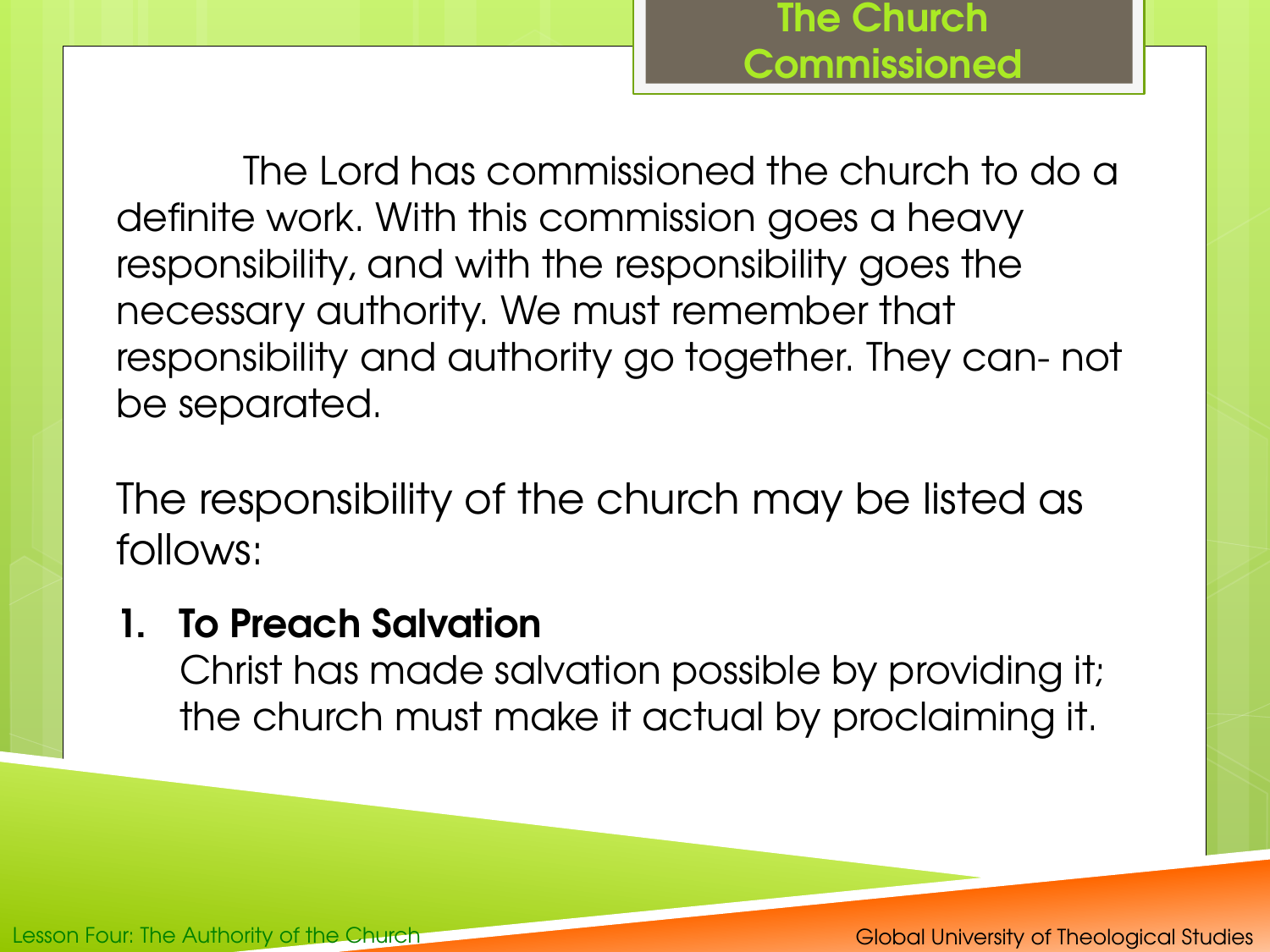

The Church Commissioned

	The Lord has commissioned the church to do a definite work. With this commission goes a heavy responsibility, and with the responsibility goes the necessary authority. We must remember that responsibility and authority go together. They can- not be separated.

The responsibility of the church may be listed as follows:

1.   To Preach Salvation
Christ has made salvation possible by providing it; the church must make it actual by proclaiming it.

Lesson Four: The Authority of the Church
 Global University of Theological Studies